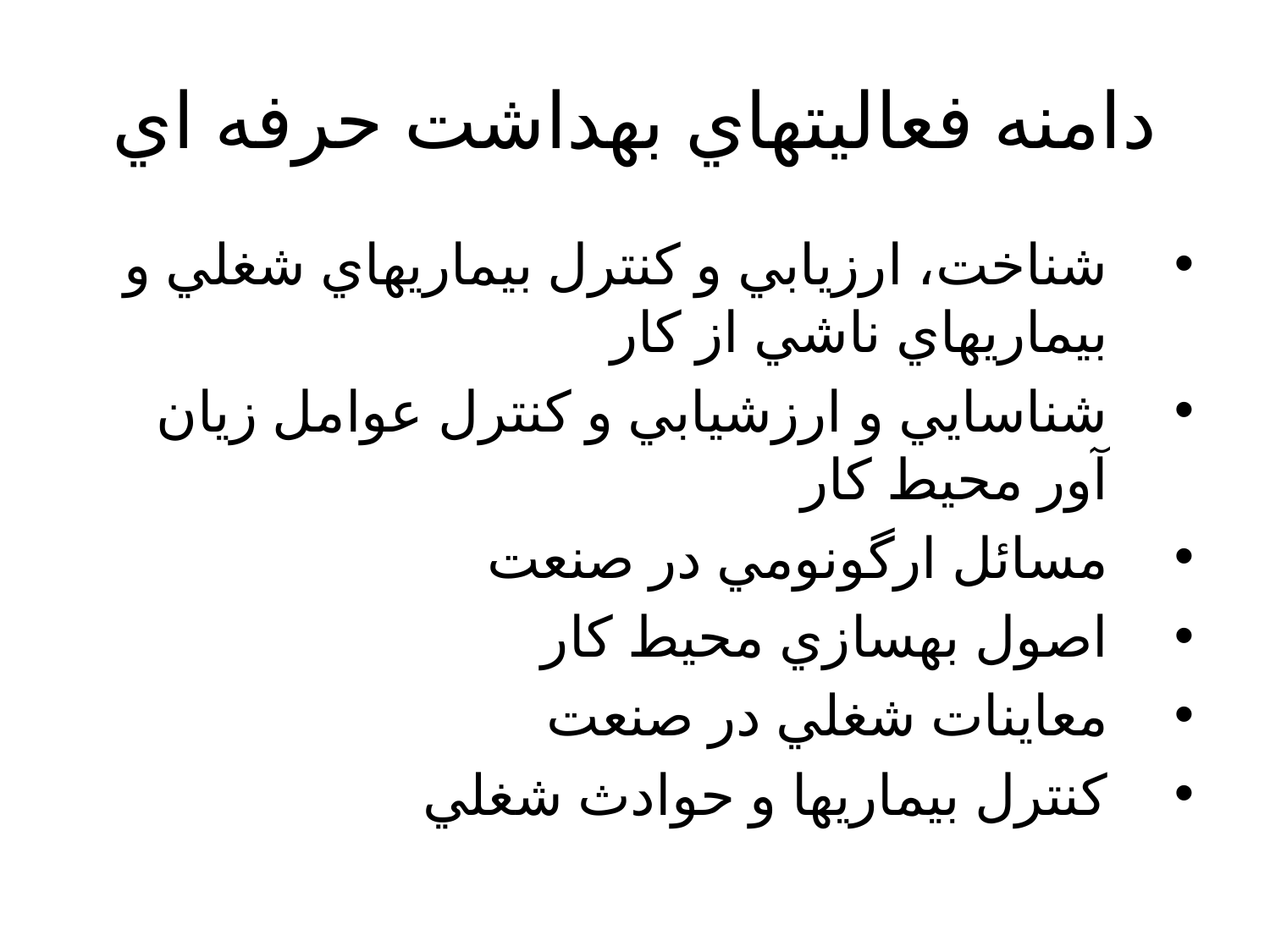

# دامنه فعاليتهاي بهداشت حرفه اي
شناخت، ارزيابي و كنترل بيماريهاي شغلي و بيماريهاي ناشي از كار
شناسايي و ارزشيابي و كنترل عوامل زيان آور محيط كار
مسائل ارگونومي در صنعت
اصول بهسازي محيط كار
معاينات شغلي در صنعت
كنترل بيماريها و حوادث شغلي